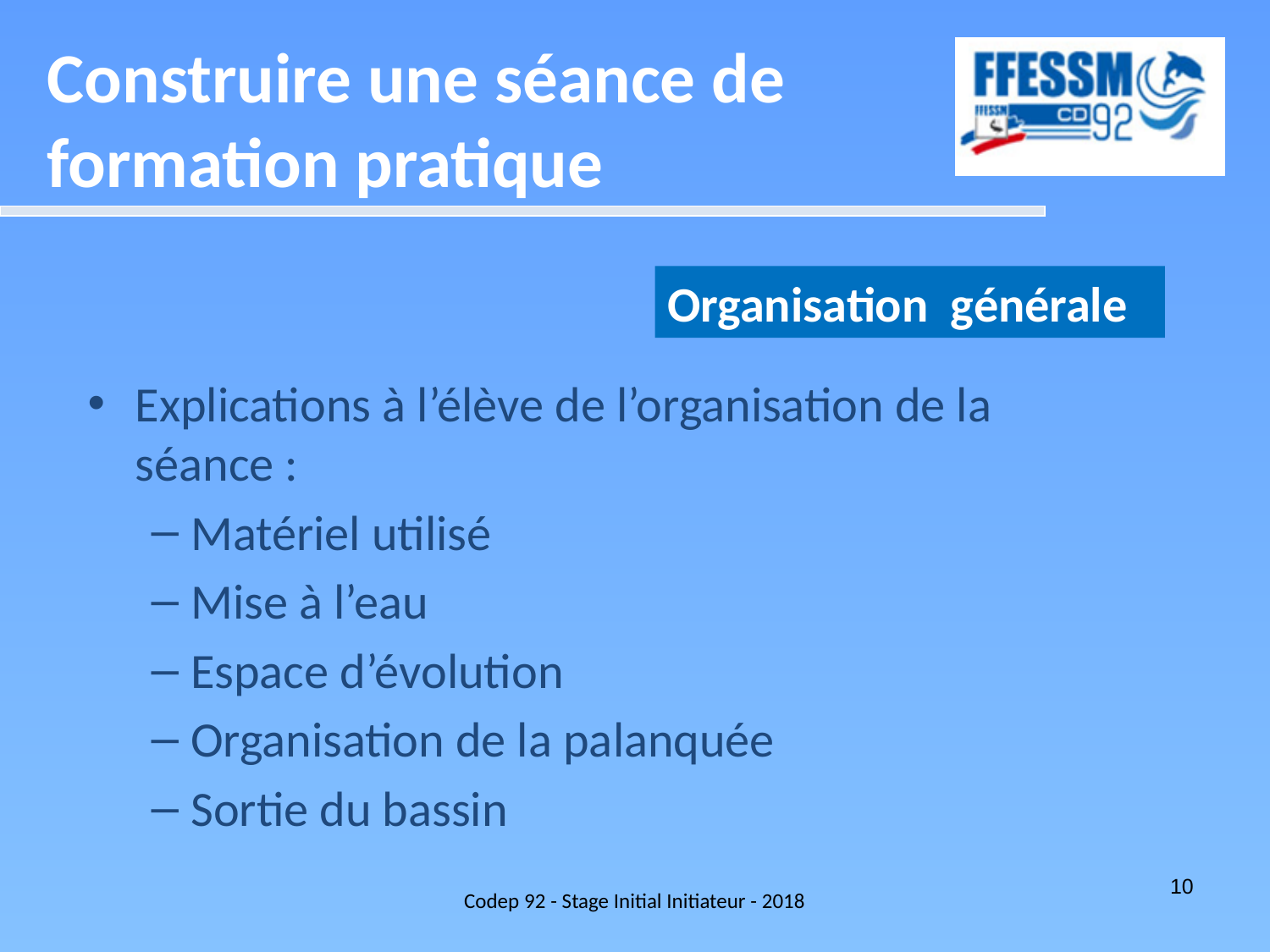

Construire une séance de formation pratique
Organisation  générale
Explications à l’élève de l’organisation de la séance :
Matériel utilisé
Mise à l’eau
Espace d’évolution
Organisation de la palanquée
Sortie du bassin
Codep 92 - Stage Initial Initiateur - 2018
10